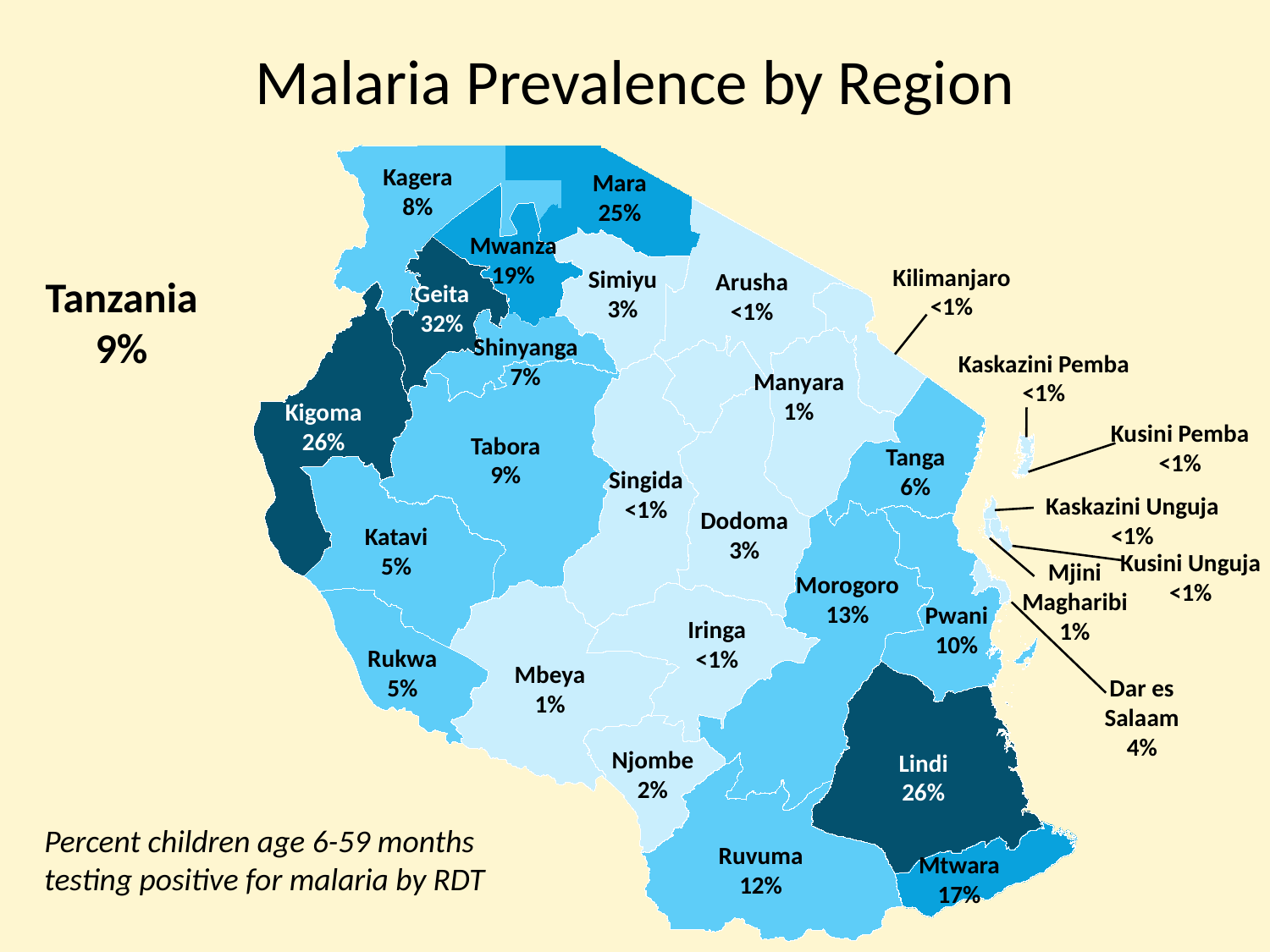

# Malaria Prevalence by Region

Kagera
8%
Mara
25%

Mwanza
19%

Kilimanjaro
<1%
Simiyu
3%

Arusha
<1%
Tanzania
9%

Geita
32%

Shinyanga
7%

Kaskazini Pemba <1%

Manyara
1%

Kigoma
26%

Kusini Pemba
<1%

Tabora
9%

Tanga
6%

Singida
<1%

Kaskazini Unguja <1%

Dodoma
3%

Katavi
5%

Kusini Unguja
<1%

Mjini Magharibi
1%

Morogoro
13%

Pwani
10%

Iringa
<1%

Rukwa
5%

Mbeya
1%

Dar es Salaam
4%

Njombe
2%

Lindi
26%

Percent children age 6-59 months testing positive for malaria by RDT

Ruvuma
12%
Mtwara
17%